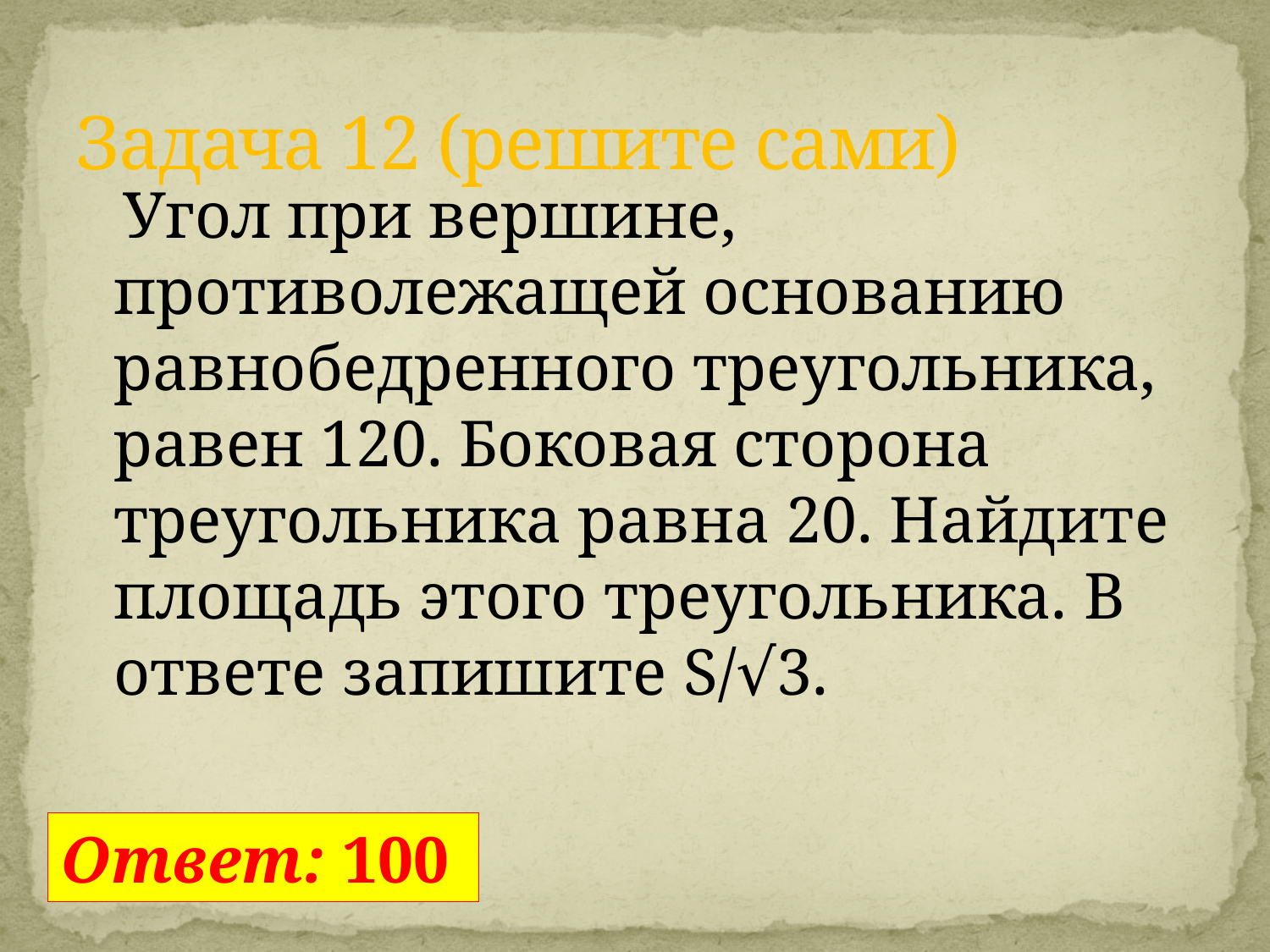

# Задача 12 (решите сами)
    Угол при вершине, противолежащей основанию равнобедренного треугольника, равен 120. Боковая сторона треугольника равна 20. Найдите площадь этого треугольника. В ответе запишите S/√3.

Ответ: 100